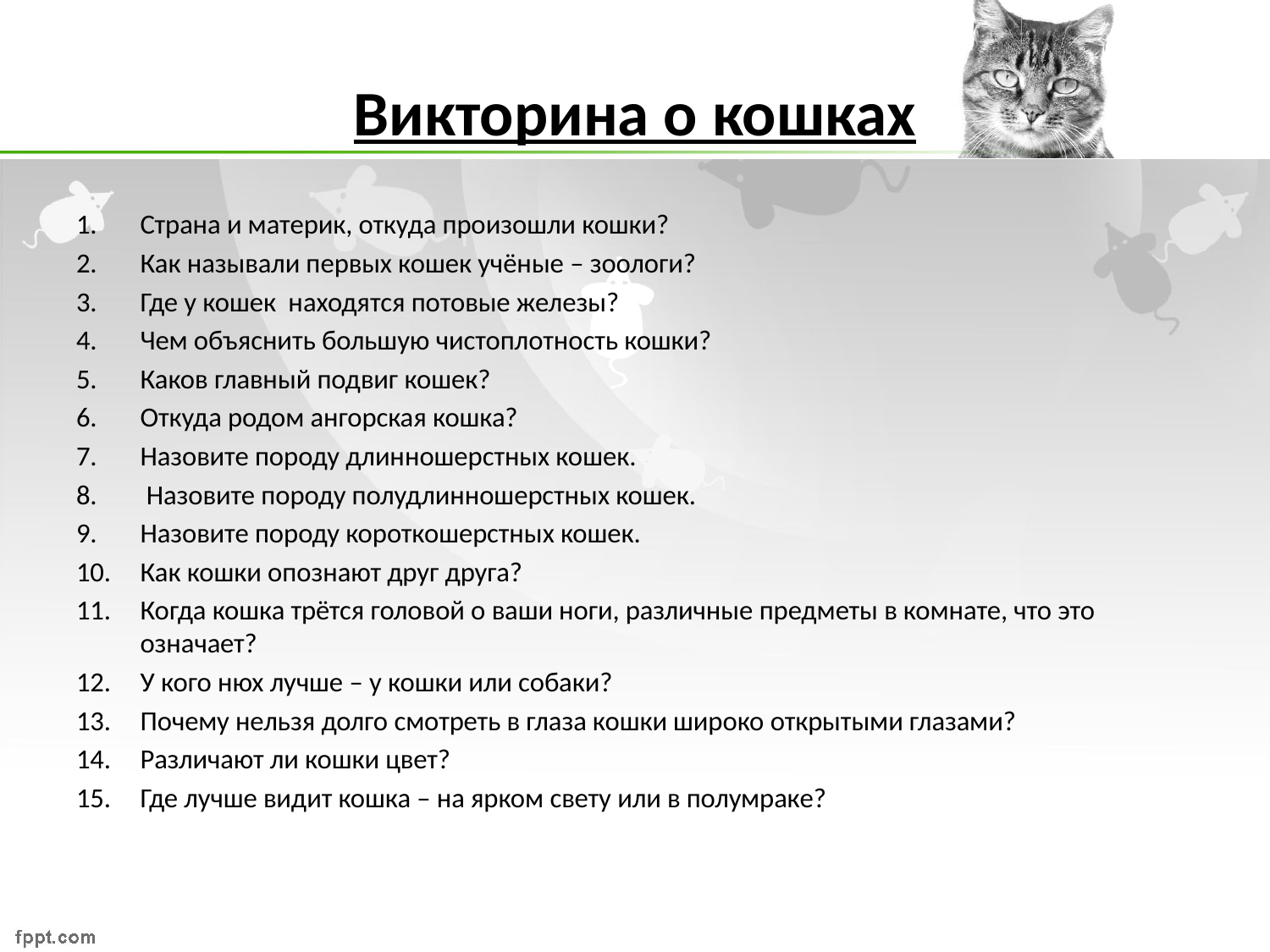

# Викторина о кошках
Страна и материк, откуда произошли кошки?
Как называли первых кошек учёные – зоологи?
Где у кошек  находятся потовые железы?
Чем объяснить большую чистоплотность кошки?
Каков главный подвиг кошек?
Откуда родом ангорская кошка?
Назовите породу длинношерстных кошек.
 Назовите породу полудлинношерстных кошек.
Назовите породу короткошерстных кошек.
Как кошки опознают друг друга?
Когда кошка трётся головой о ваши ноги, различные предметы в комнате, что это означает?
У кого нюх лучше – у кошки или собаки?
Почему нельзя долго смотреть в глаза кошки широко открытыми глазами?
Различают ли кошки цвет?
Где лучше видит кошка – на ярком свету или в полумраке?